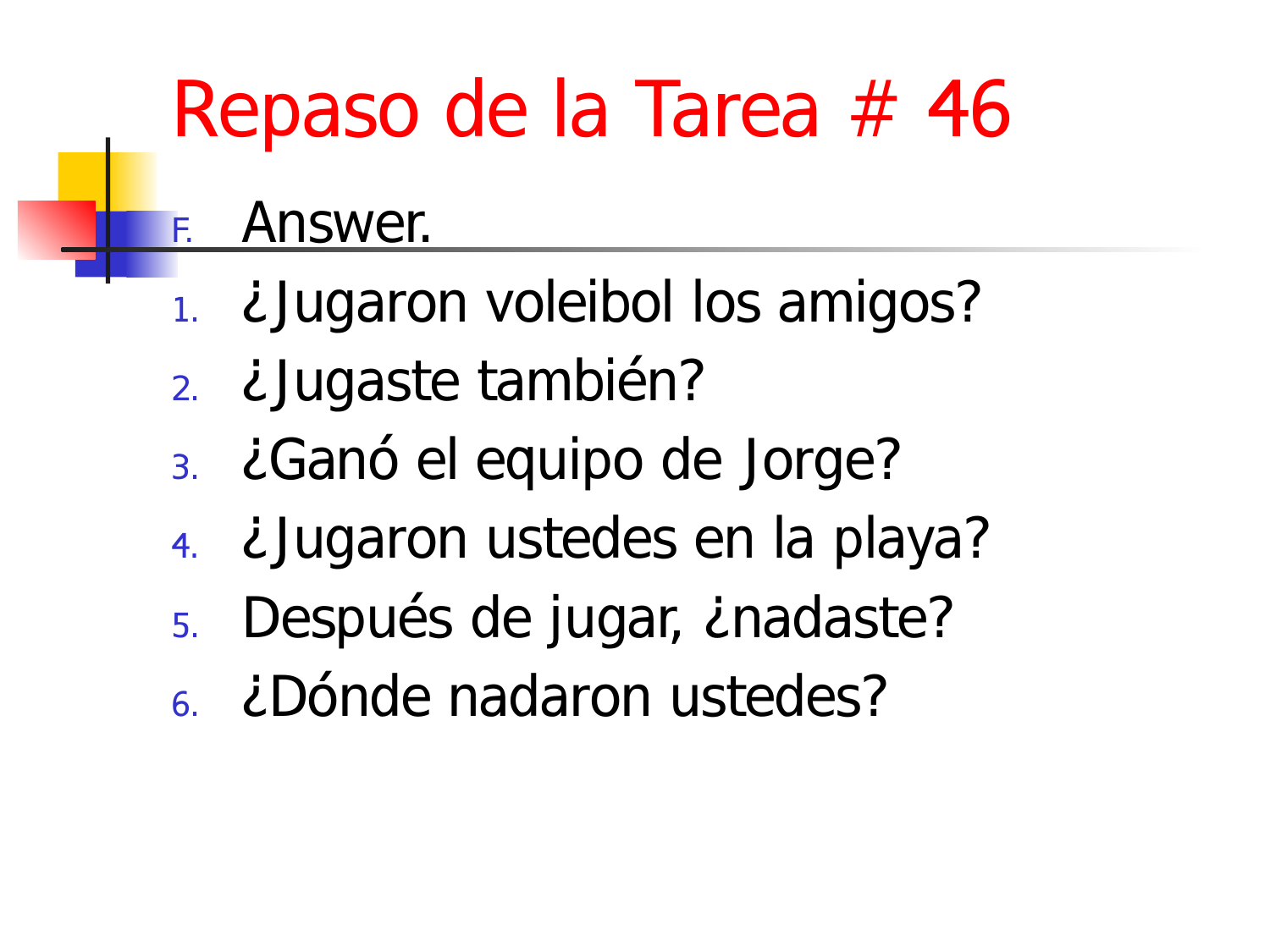

# Repaso de la Tarea # 46
Answer.
¿Jugaron voleibol los amigos?
¿Jugaste también?
¿Ganó el equipo de Jorge?
¿Jugaron ustedes en la playa?
Después de jugar, ¿nadaste?
¿Dónde nadaron ustedes?